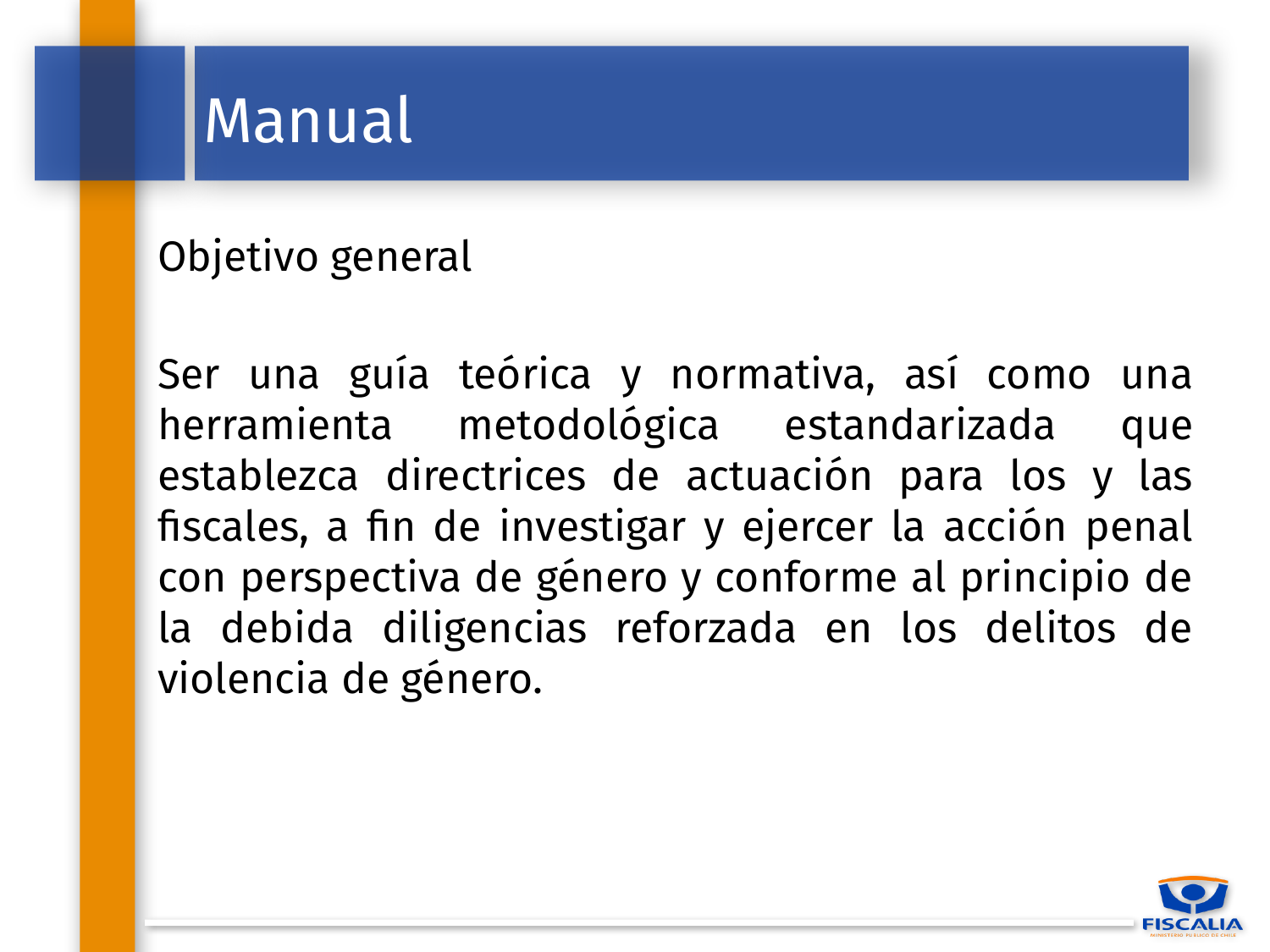

# Manual
Objetivo general

Ser una guía teórica y normativa, así como una herramienta metodológica estandarizada que establezca directrices de actuación para los y las fiscales, a fin de investigar y ejercer la acción penal con perspectiva de género y conforme al principio de la debida diligencias reforzada en los delitos de violencia de género.